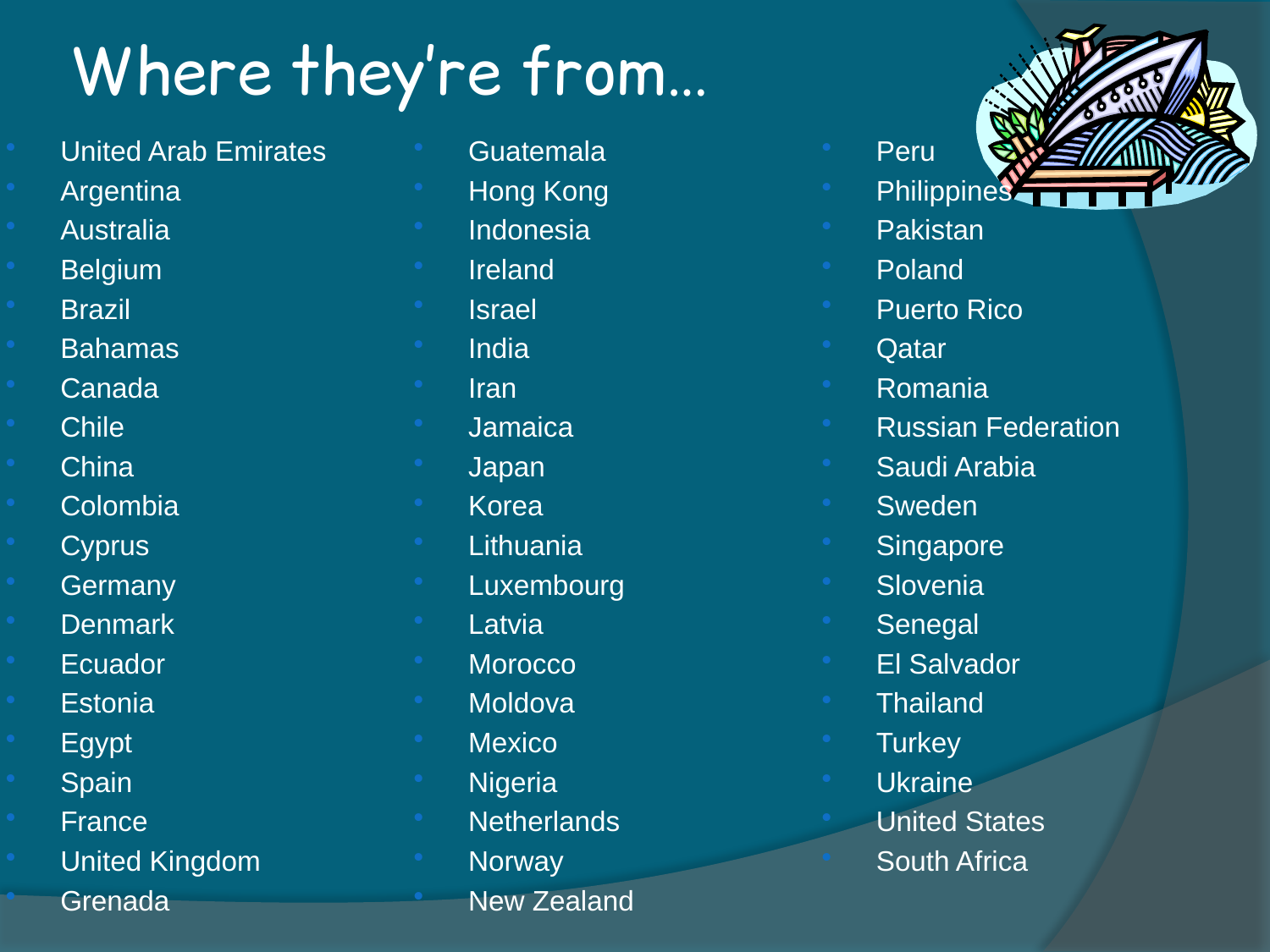

# Where they’re from…
United Arab Emirates
Argentina
Australia
Belgium
Brazil
Bahamas
Canada
Chile
China
Colombia
Cyprus
Germany
Denmark
Ecuador
Estonia
Egypt
Spain
France
United Kingdom
Grenada
Guatemala
Hong Kong
Indonesia
Ireland
Israel
India
Iran
Jamaica
Japan
Korea
Lithuania
Luxembourg
Latvia
Morocco
Moldova
Mexico
Nigeria
Netherlands
Norway
New Zealand
Peru
Philippines
Pakistan
Poland
Puerto Rico
Qatar
Romania
Russian Federation
Saudi Arabia
Sweden
Singapore
Slovenia
Senegal
El Salvador
Thailand
Turkey
Ukraine
United States
South Africa